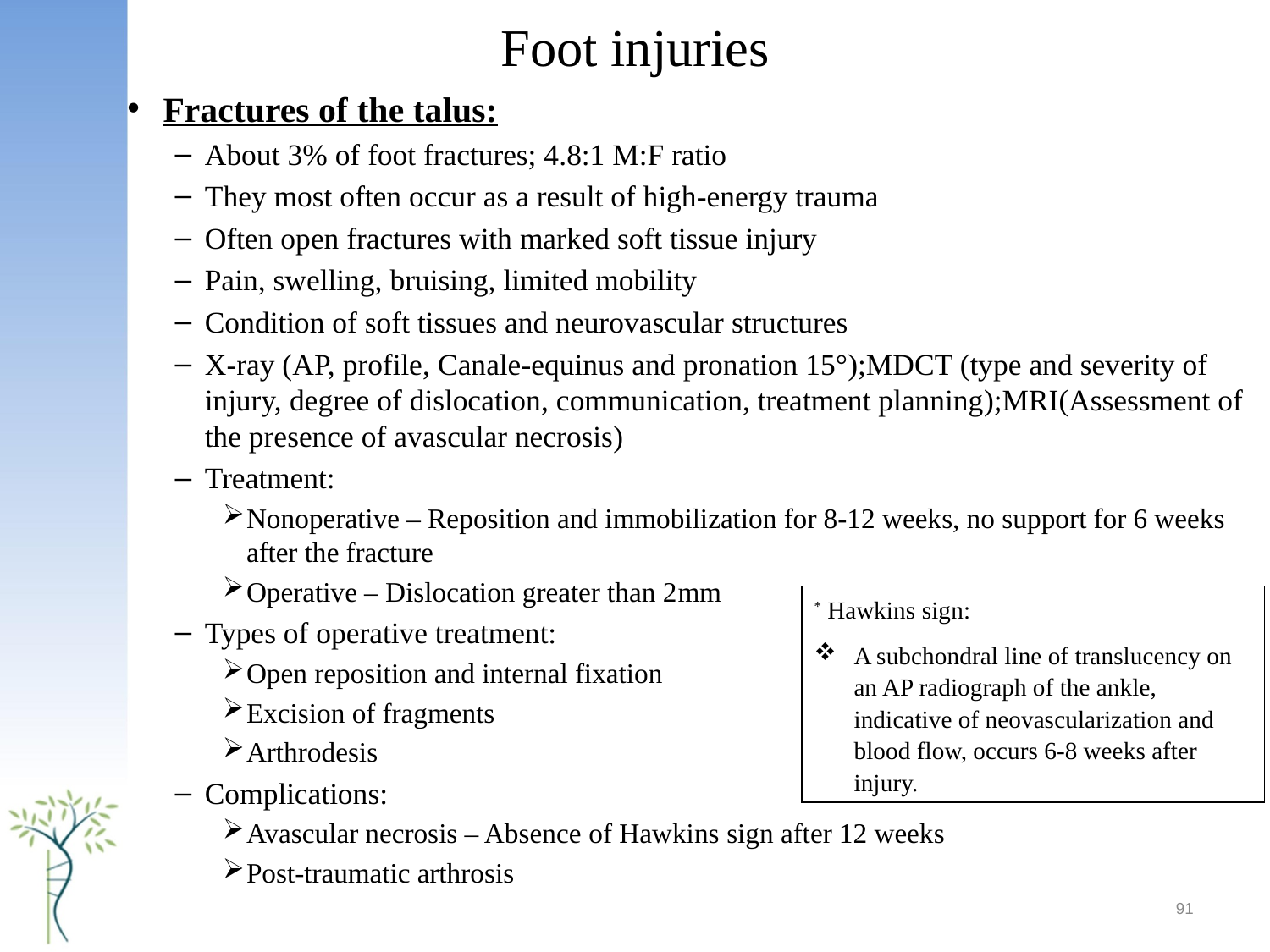

# Foot injuries
Fractures of the talus:
About 3% of foot fractures; 4.8:1 M:F ratio
They most often occur as a result of high-energy trauma
Often open fractures with marked soft tissue injury
Pain, swelling, bruising, limited mobility
Condition of soft tissues and neurovascular structures
X-ray (AP, profile, Canale-equinus and pronation 15°);MDCT (type and severity of injury, degree of dislocation, communication, treatment planning);MRI(Assessment of the presence of avascular necrosis)
Treatment:
Nonoperative – Reposition and immobilization for 8-12 weeks, no support for 6 weeks after the fracture
Operative – Dislocation greater than 2mm
Types of operative treatment:
Open reposition and internal fixation
Excision of fragments
Arthrodesis
Complications:
Avascular necrosis – Absence of Hawkins sign after 12 weeks
Post-traumatic arthrosis

* Hawkins sign:
A subchondral line of translucency on an AP radiograph of the ankle, indicative of neovascularization and blood flow, occurs 6-8 weeks after injury.
91